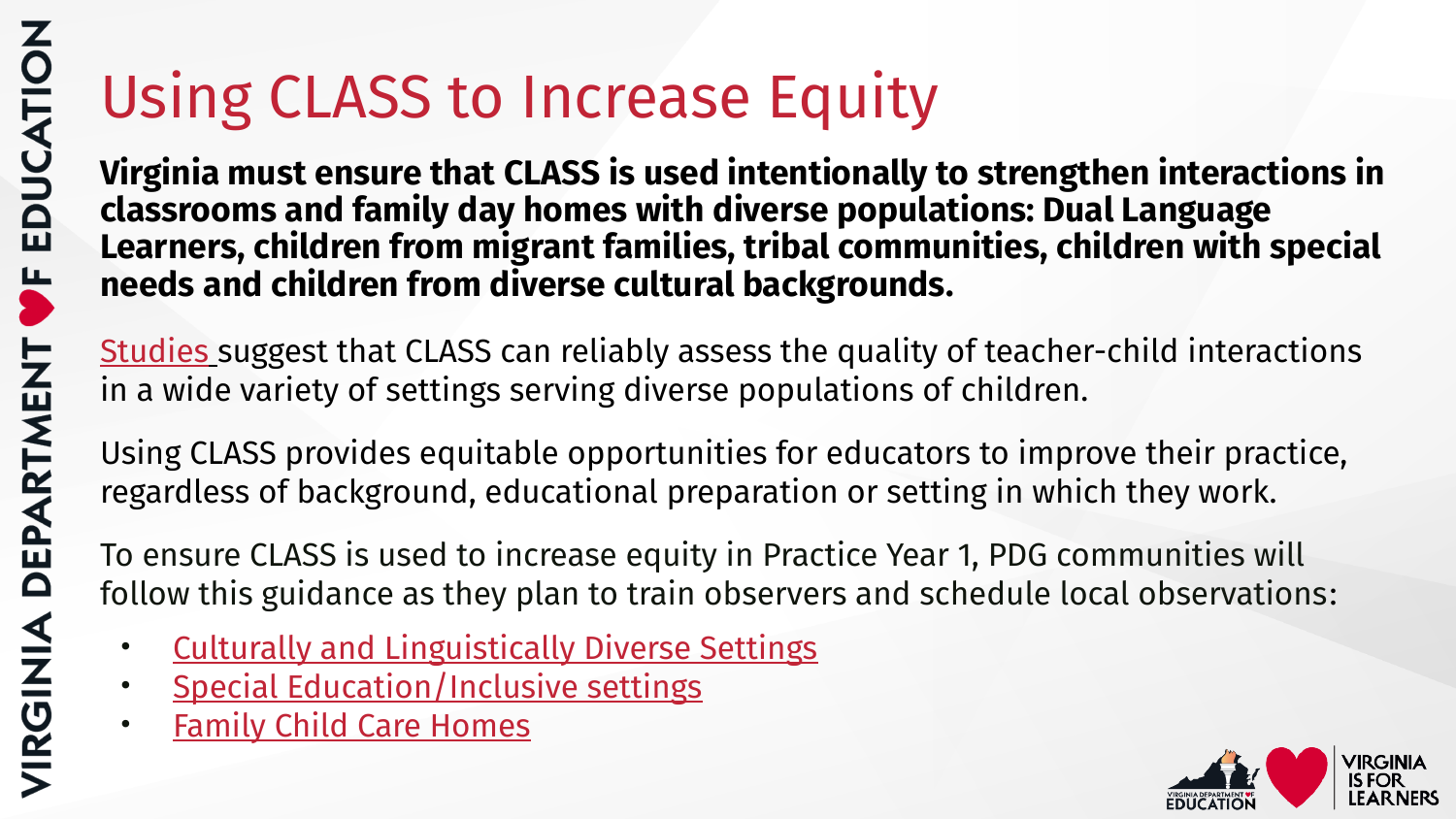

# Using CLASS to Increase Equity
Virginia must ensure that CLASS is used intentionally to strengthen interactions in classrooms and family day homes with diverse populations: Dual Language Learners, children from migrant families, tribal communities, children with special needs and children from diverse cultural backgrounds.

Studies suggest that CLASS can reliably assess the quality of teacher-child interactions in a wide variety of settings serving diverse populations of children.
Using CLASS provides equitable opportunities for educators to improve their practice, regardless of background, educational preparation or setting in which they work.
To ensure CLASS is used to increase equity in Practice Year 1, PDG communities will follow this guidance as they plan to train observers and schedule local observations:
Culturally and Linguistically Diverse Settings
Special Education/Inclusive settings
Family Child Care Homes